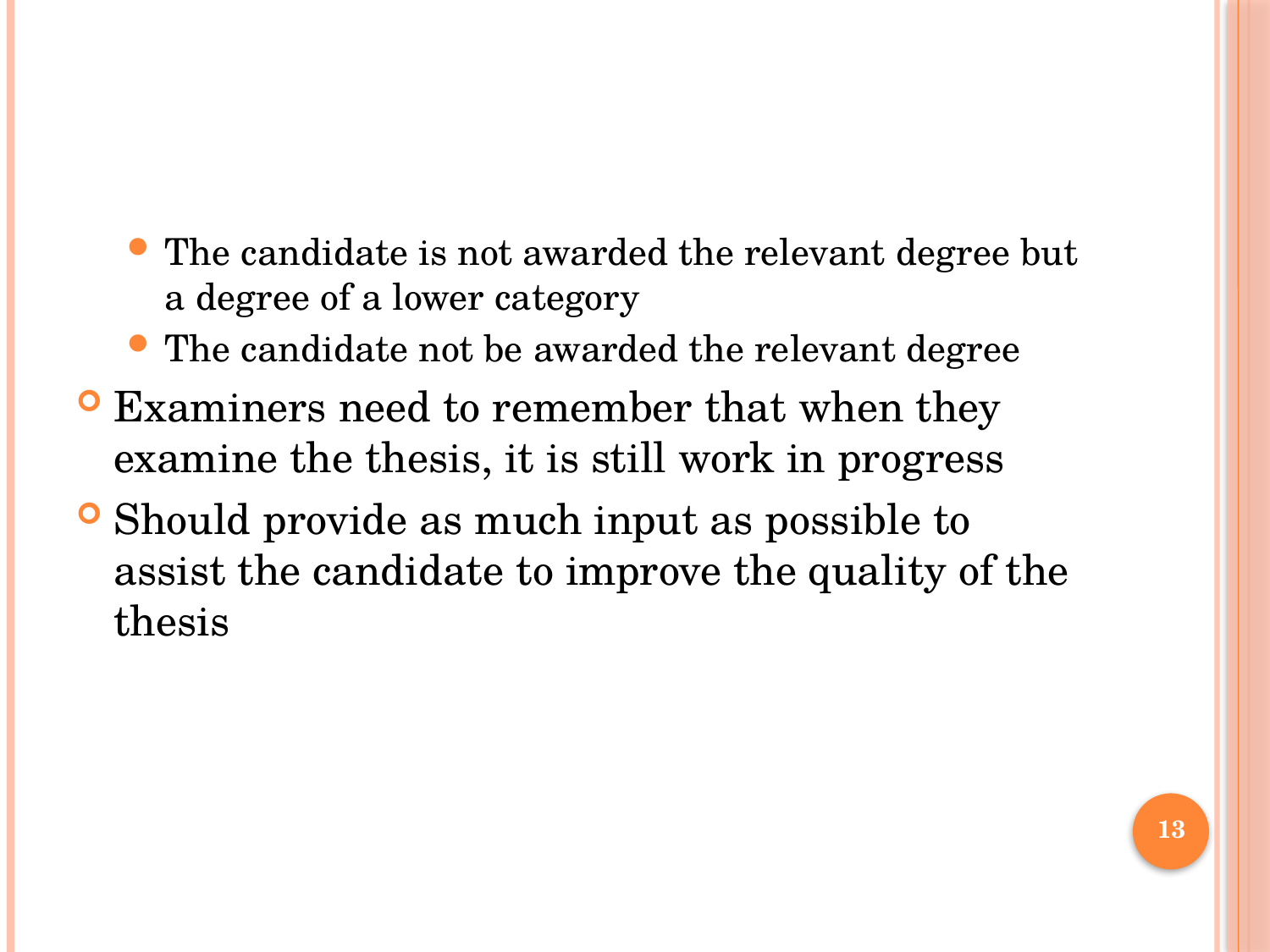

#
The candidate is not awarded the relevant degree but a degree of a lower category
The candidate not be awarded the relevant degree
Examiners need to remember that when they examine the thesis, it is still work in progress
Should provide as much input as possible to assist the candidate to improve the quality of the thesis
13